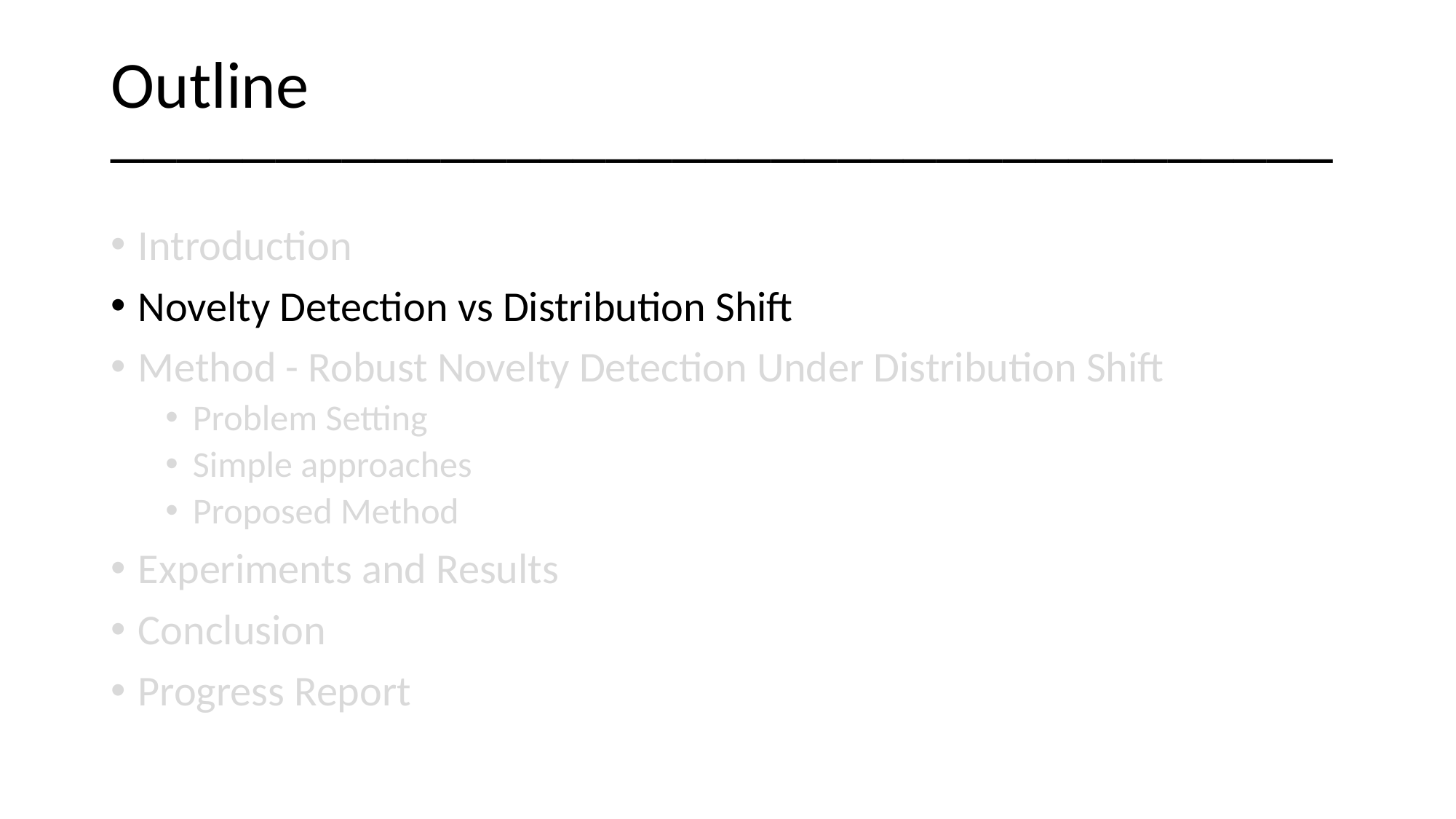

# Outline ─────────────────────────────────────
Introduction
Novelty Detection vs Distribution Shift
Method - Robust Novelty Detection Under Distribution Shift
Problem Setting
Simple approaches
Proposed Method
Experiments and Results
Conclusion
Progress Report